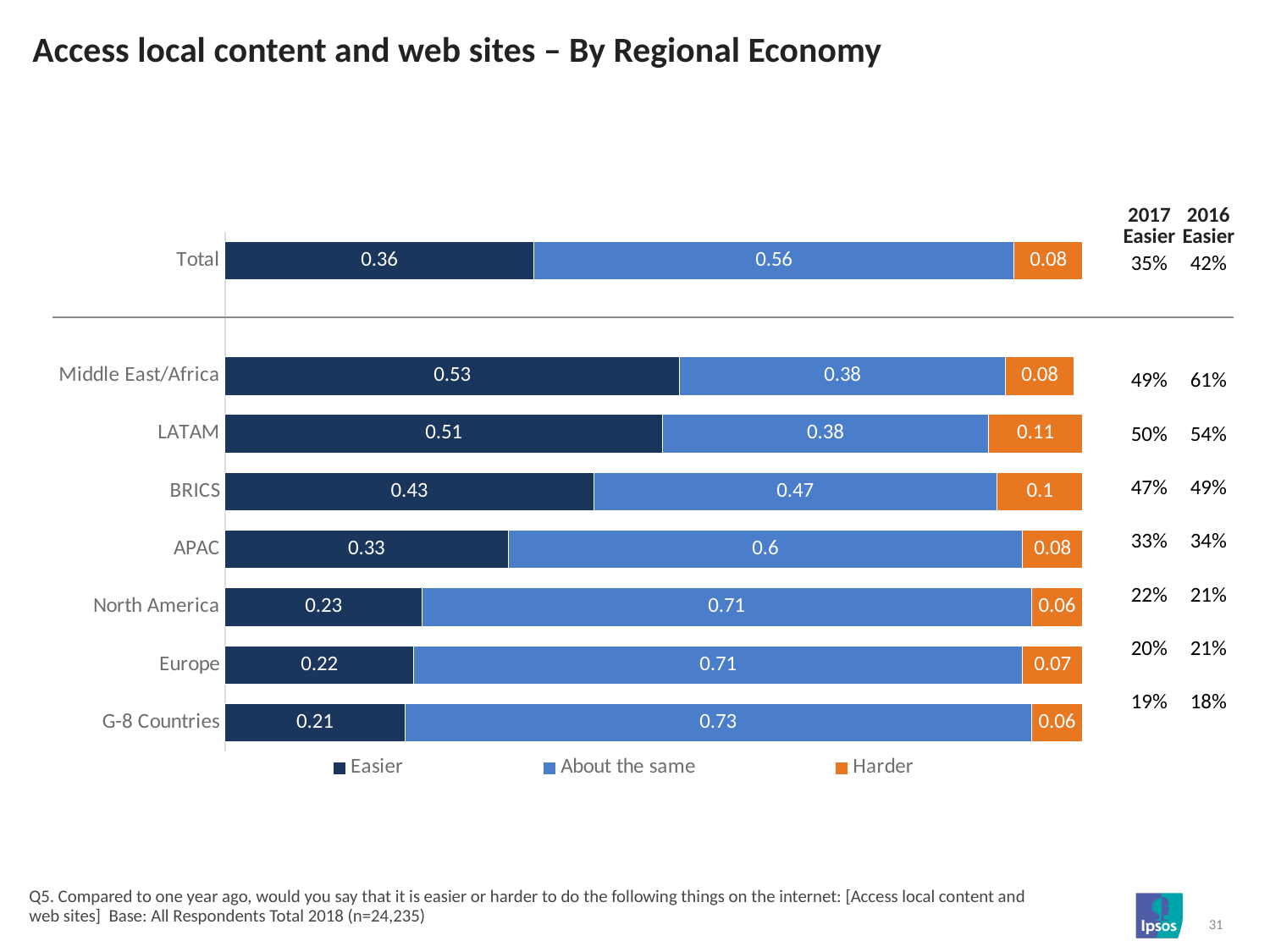

# Access local content and web sites – By Regional Economy
| 2017 Easier | 2016 Easier |
| --- | --- |
| 35% | 42% |
| 49% | 61% |
| 50% | 54% |
| 47% | 49% |
| 33% | 34% |
| 22% | 21% |
| 20% | 21% |
| 19% | 18% |

### Chart

| Category | Easier | About the same | Harder |
|---|---|---|---|
| Total | 0.36 | 0.56 | 0.08 |
|  | None | None | None |
| Middle East/Africa | 0.53 | 0.38 | 0.08 |
| LATAM | 0.51 | 0.38 | 0.11 |
| BRICS | 0.43 | 0.47 | 0.1 |
| APAC | 0.33 | 0.6 | 0.08 |
| North America | 0.23 | 0.71 | 0.06 |
| Europe | 0.22 | 0.71 | 0.07 |
| G-8 Countries | 0.21 | 0.73 | 0.06 |
Q5. Compared to one year ago, would you say that it is easier or harder to do the following things on the internet: [Access local content and web sites]  Base: All Respondents Total 2018 (n=24,235)